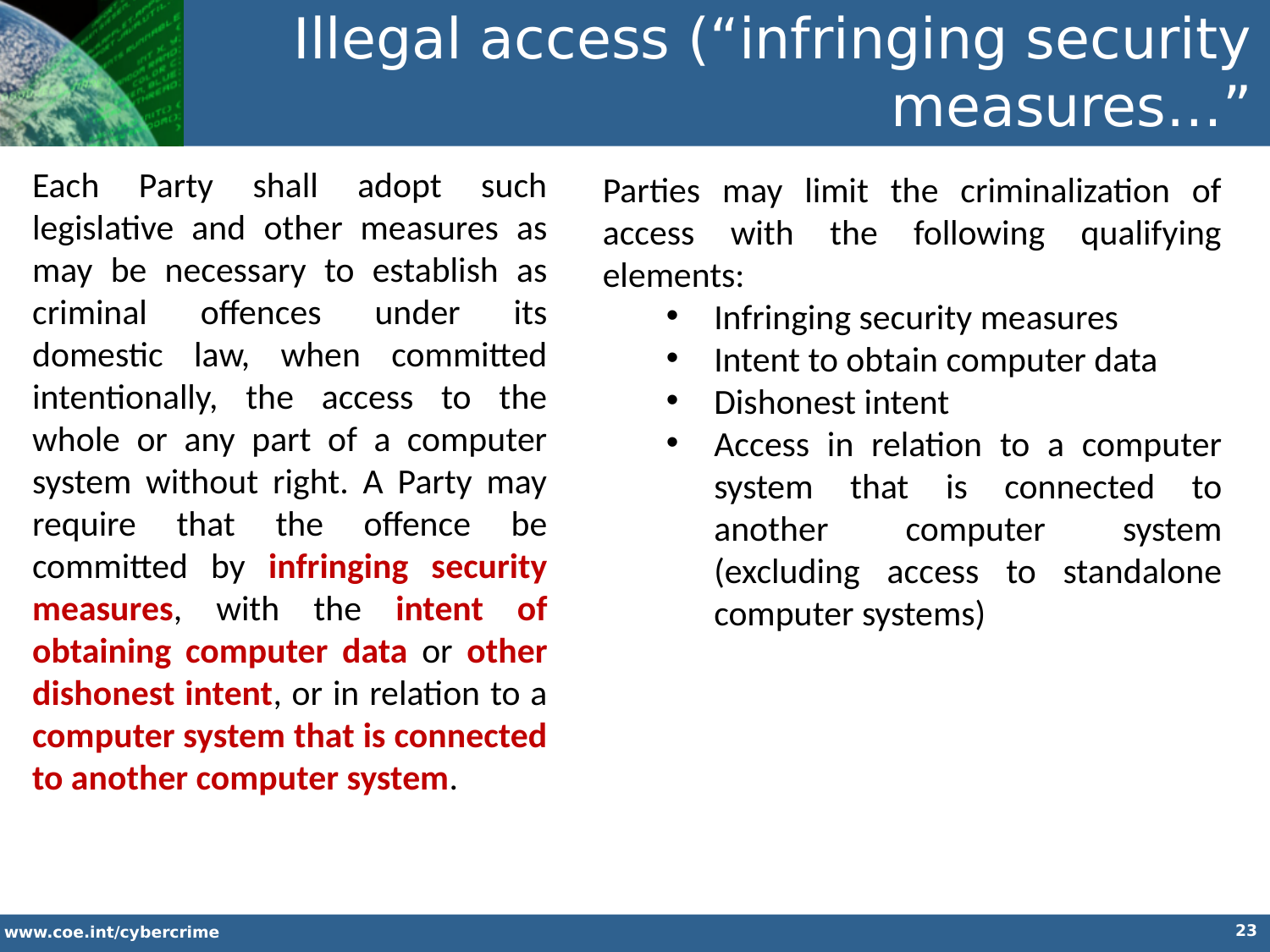

Illegal access (“infringing security measures…”
Each Party shall adopt such legislative and other measures as may be necessary to establish as criminal offences under its domestic law, when committed intentionally, the access to the whole or any part of a computer system without right. A Party may require that the offence be committed by infringing security measures, with the intent of obtaining computer data or other dishonest intent, or in relation to a computer system that is connected to another computer system.
Parties may limit the criminalization of access with the following qualifying elements:
Infringing security measures
Intent to obtain computer data
Dishonest intent
Access in relation to a computer system that is connected to another computer system (excluding access to standalone computer systems)